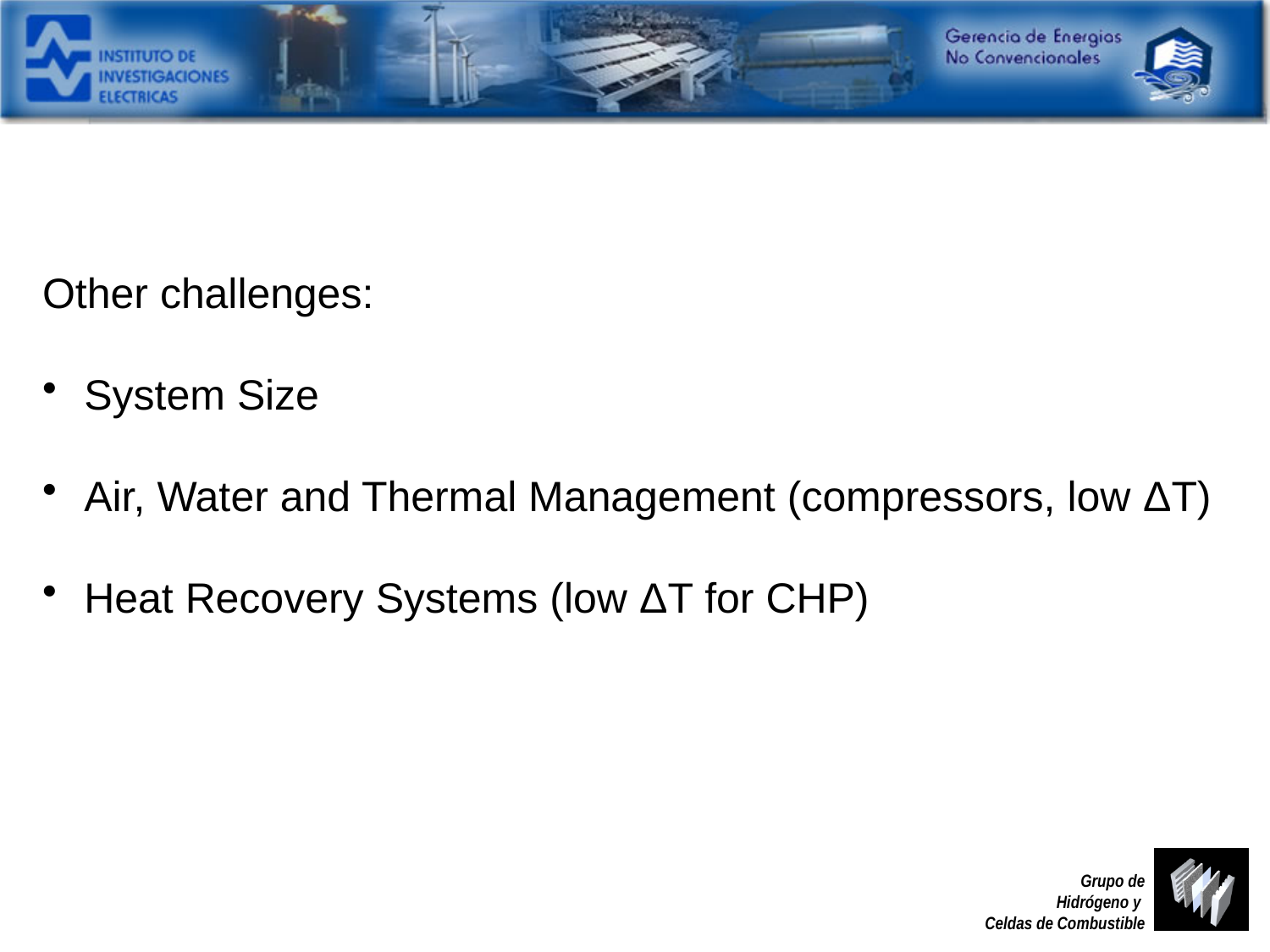

Other challenges:

 System Size

 Air, Water and Thermal Management (compressors, low ΔT)

 Heat Recovery Systems (low ΔT for CHP)